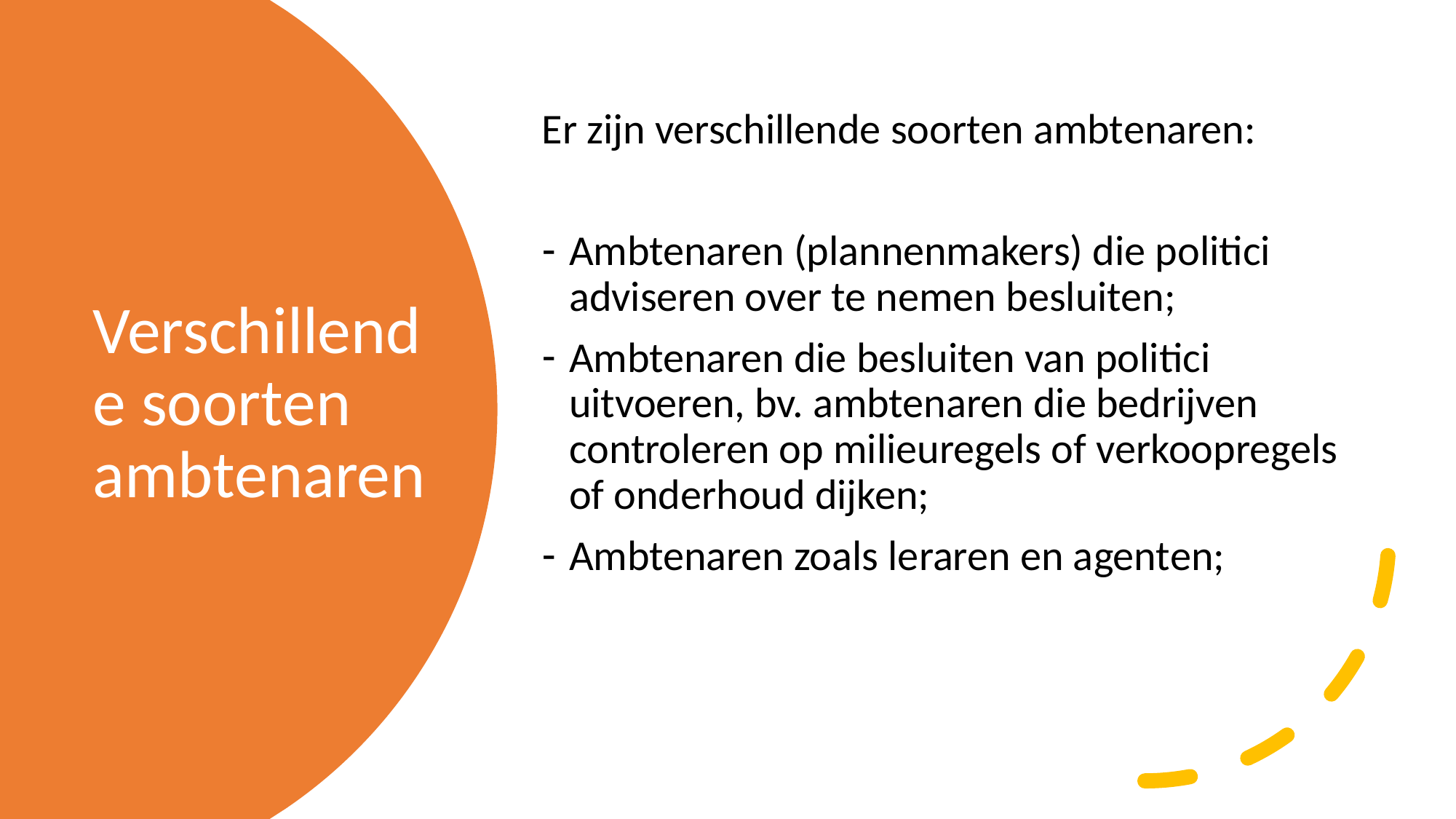

Er zijn verschillende soorten ambtenaren:

Ambtenaren (plannenmakers) die politici adviseren over te nemen besluiten;
Ambtenaren die besluiten van politici uitvoeren, bv. ambtenaren die bedrijven controleren op milieuregels of verkoopregels of onderhoud dijken;
Ambtenaren zoals leraren en agenten;

# Verschillende soorten ambtenaren